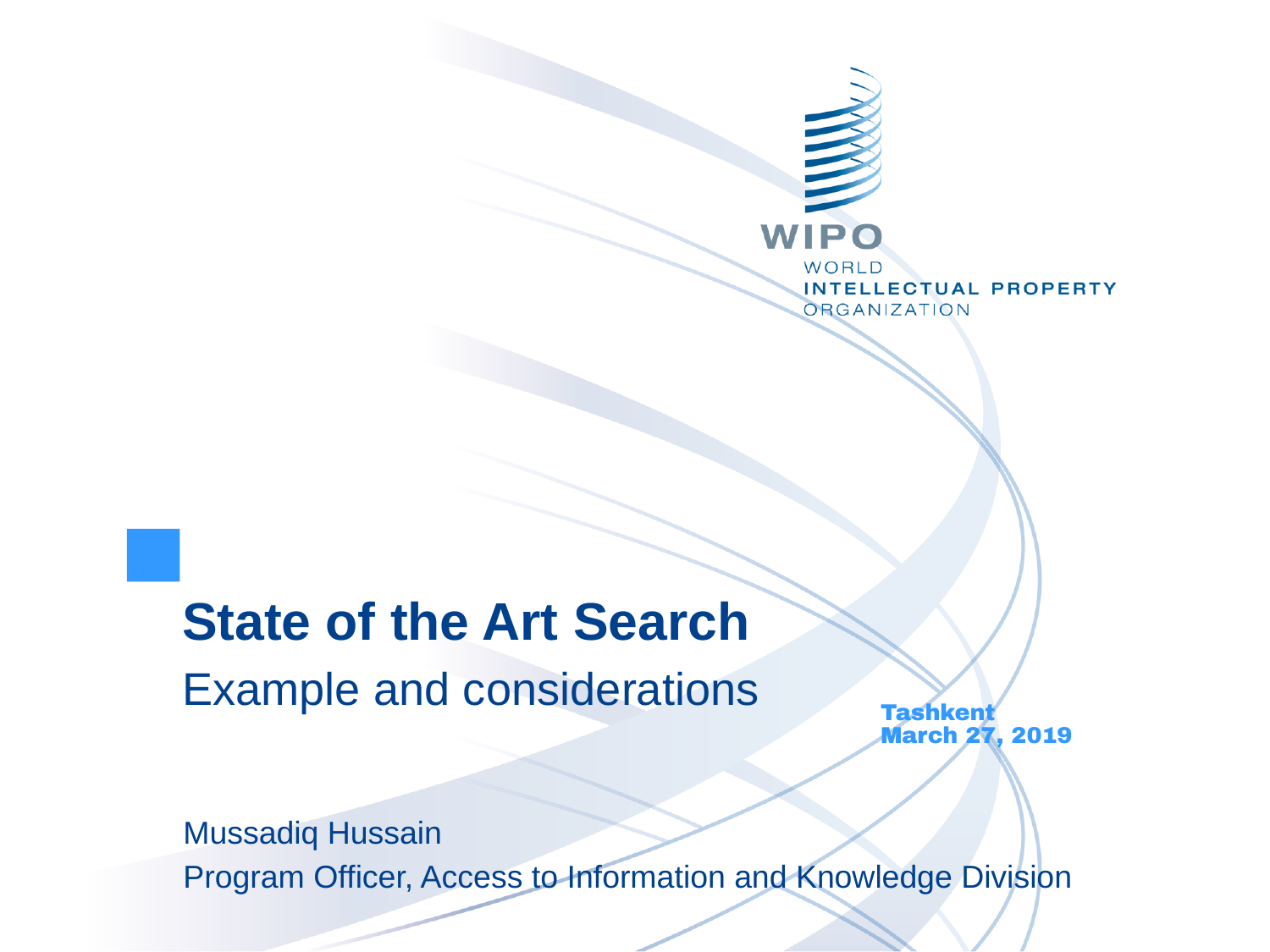

State of the Art Search
Example and considerations
Tashkent
March 27, 2019
Mussadiq Hussain
Program Officer, Access to Information and Knowledge Division